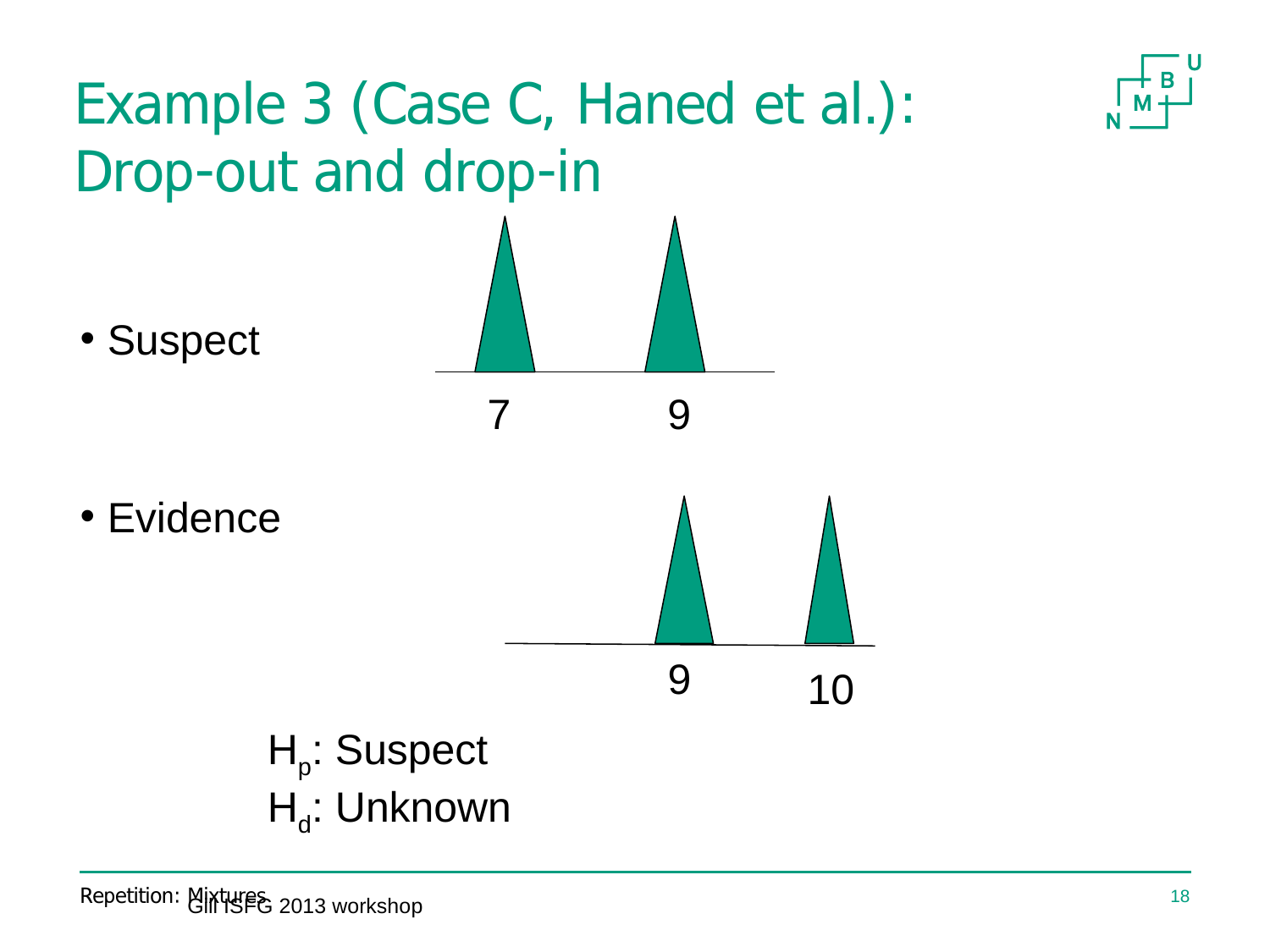

# Example 3 (Case C, Haned et al.): Drop-out and drop-in

7
9

Suspect

Evidence

9

10
Hp: Suspect
Hd: Unknown
Repetition: Mixtures
18
Gill ISFG 2013 workshop